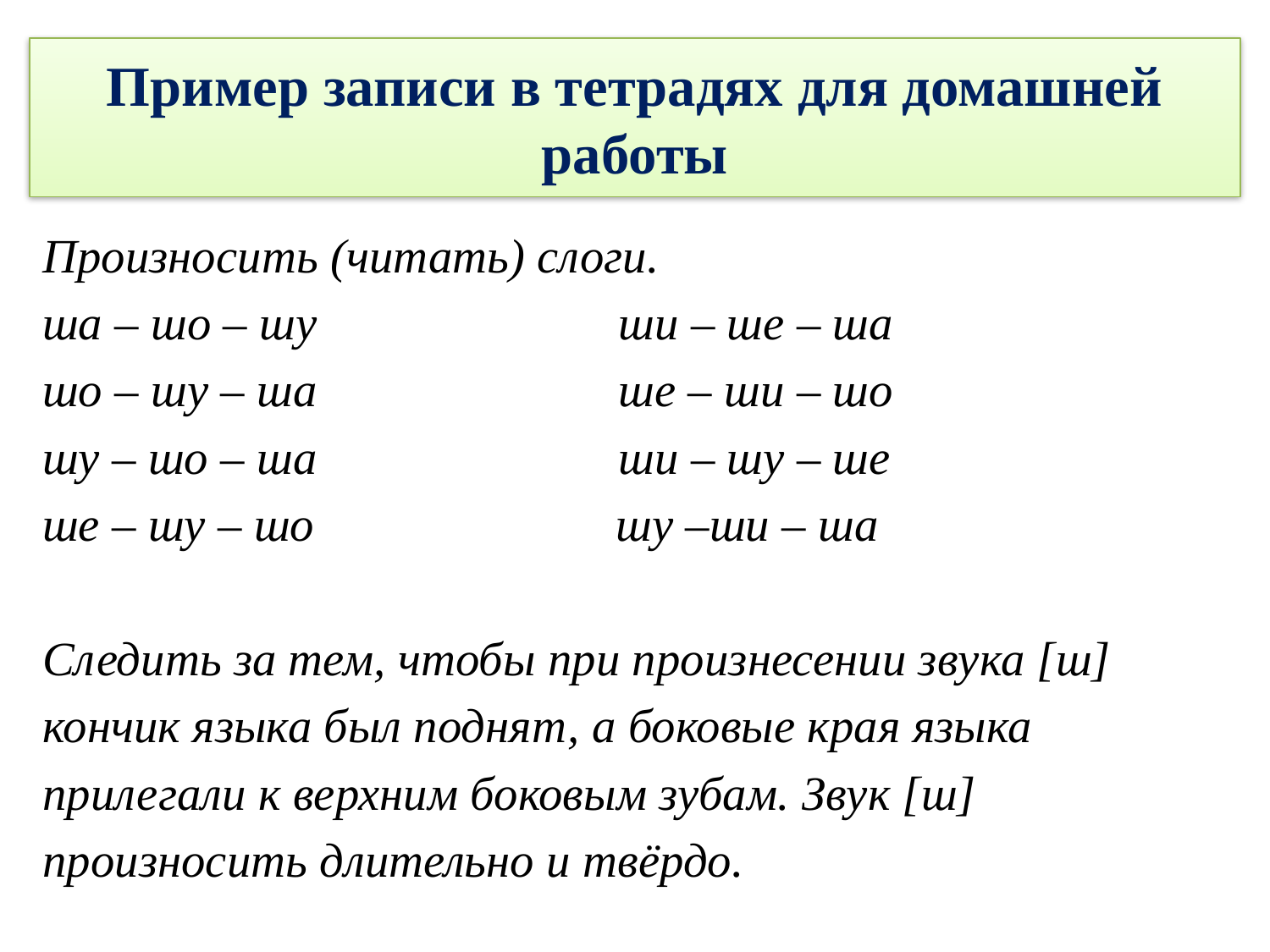

# Пример записи в тетрадях для домашней работы
Произносить (читать) слоги.
ша – шо – шу                         ши – ше – ша
шо – шу – ша                         ше – ши – шо
шу – шо – ша                         ши – шу – ше
ше – шу – шо                         шу –ши – ша

Следить за тем, чтобы при произнесении звука [ш]
кончик языка был поднят, а боковые края языка
прилегали к верхним боковым зубам. Звук [ш]
произносить длительно и твёрдо.